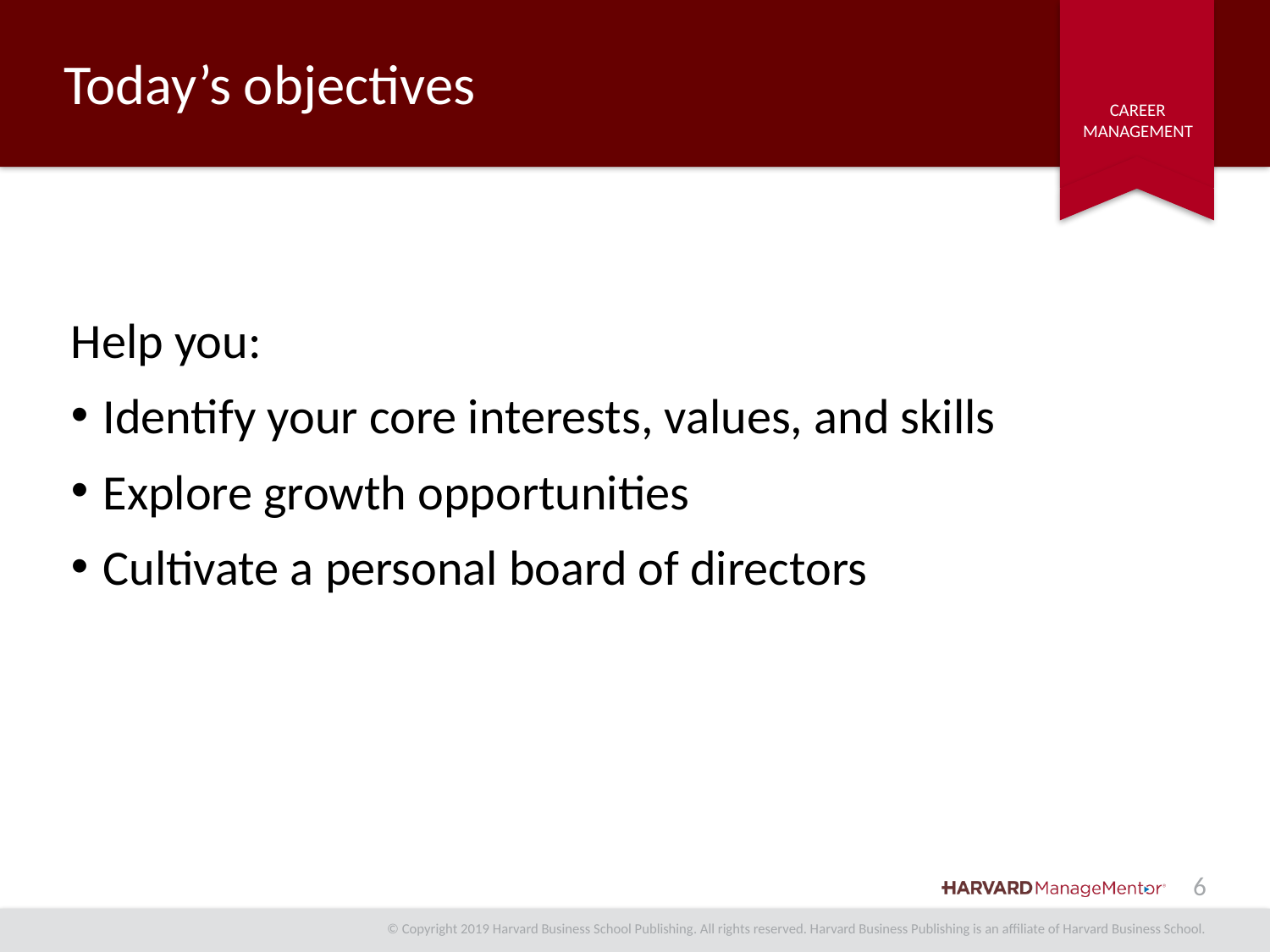

# Today’s objectives
Help you:
Identify your core interests, values, and skills
Explore growth opportunities
Cultivate a personal board of directors